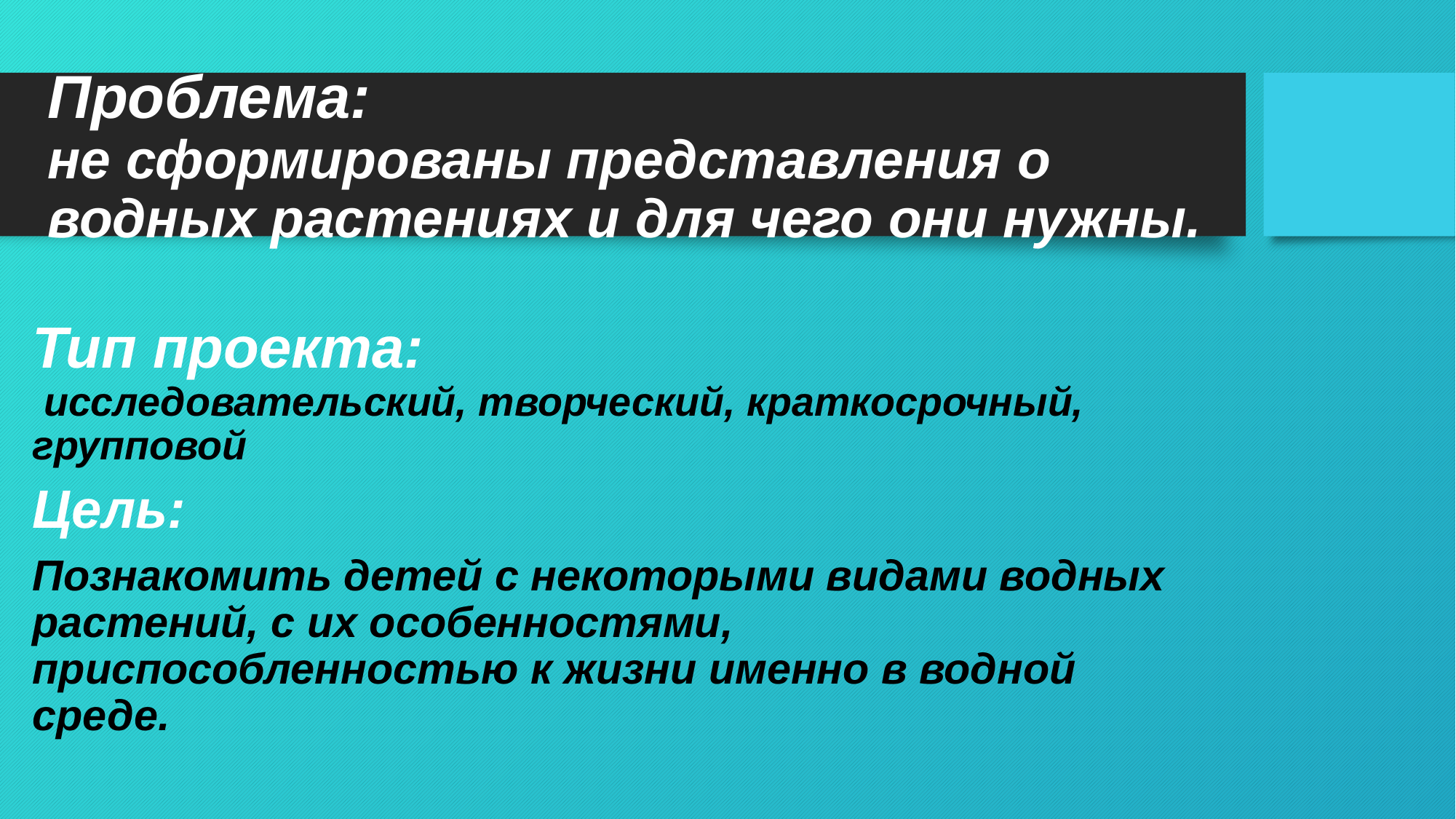

# Проблема: не сформированы представления о водных растениях и для чего они нужны.

Тип проекта:
 исследовательский, творческий, краткосрочный, групповой
Цель:
Познакомить детей с некоторыми видами водных растений, с их особенностями, приспособленностью к жизни именно в водной среде.